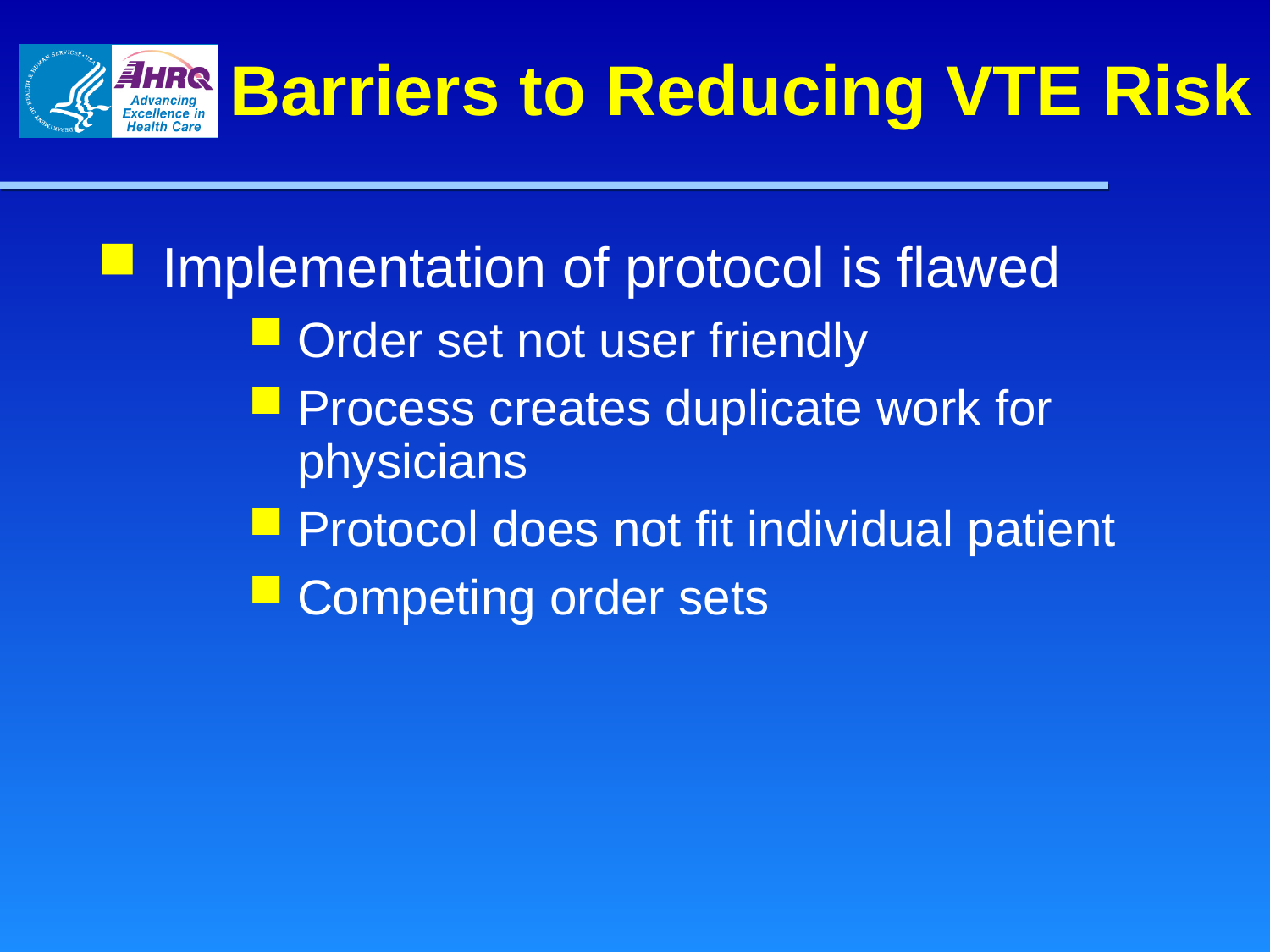

# Barriers to Reducing VTE Risk
Implementation of protocol is flawed
Order set not user friendly
Process creates duplicate work for physicians
Protocol does not fit individual patient
Competing order sets